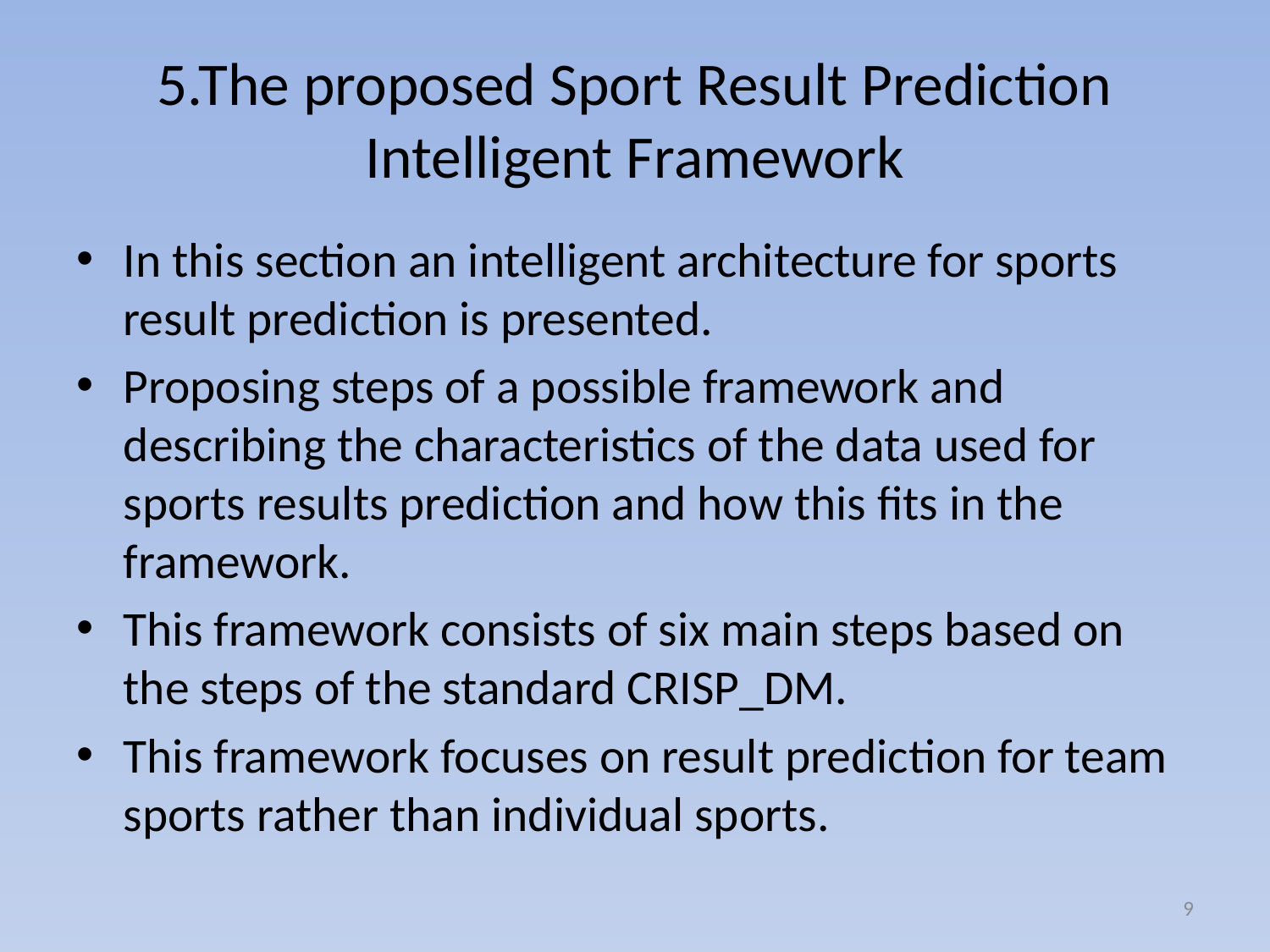

# 5.The proposed Sport Result Prediction Intelligent Framework
In this section an intelligent architecture for sports result prediction is presented.
Proposing steps of a possible framework and describing the characteristics of the data used for sports results prediction and how this fits in the framework.
This framework consists of six main steps based on the steps of the standard CRISP_DM.
This framework focuses on result prediction for team sports rather than individual sports.

9